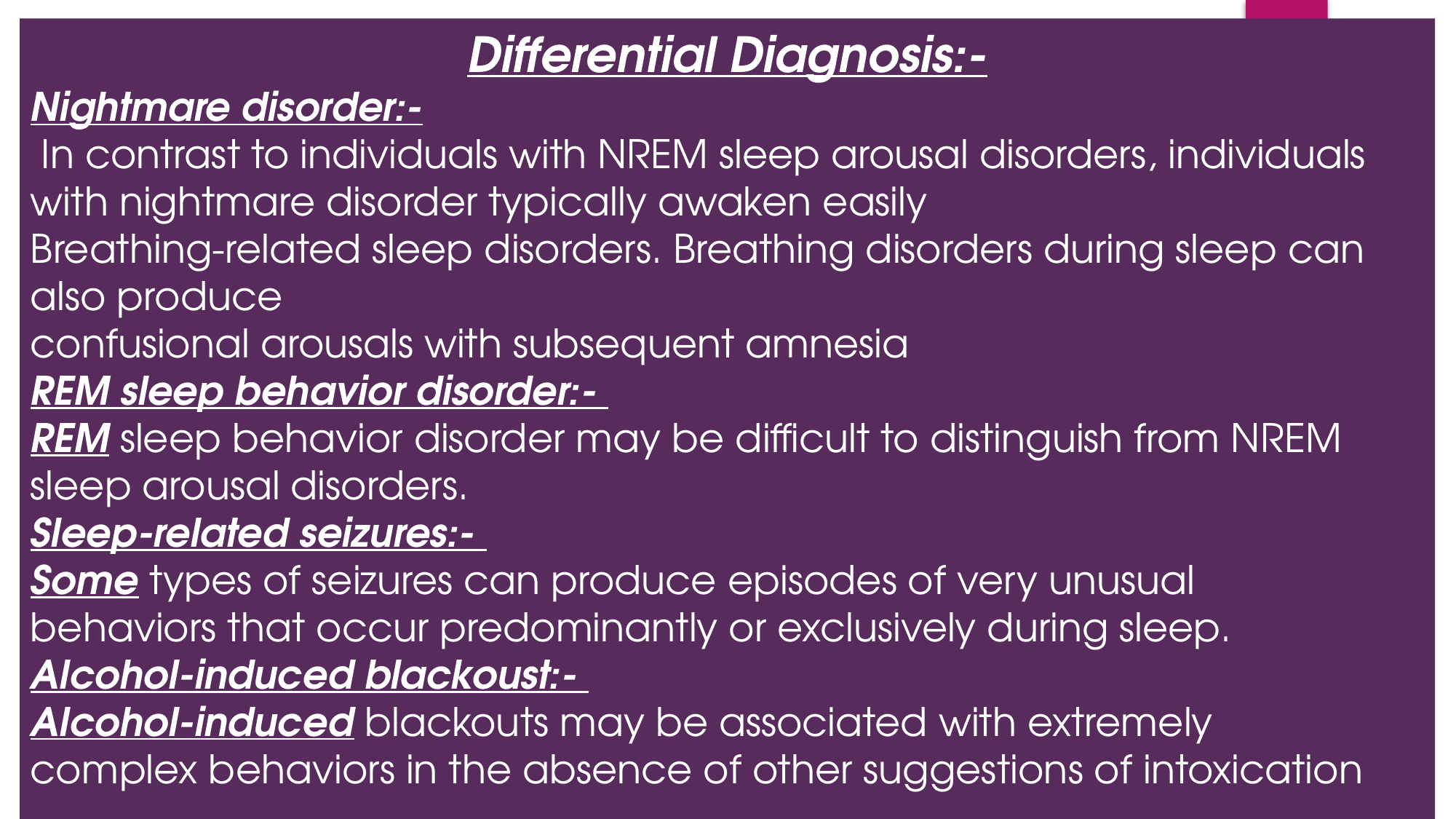

Differential Diagnosis:-
Nightmare disorder:-
 In contrast to individuals with NREM sleep arousal disorders, individuals with nightmare disorder typically awaken easily
Breathing-related sleep disorders. Breathing disorders during sleep can also produce
confusional arousals with subsequent amnesia
REM sleep behavior disorder:-
REM sleep behavior disorder may be difficult to distinguish from NREM sleep arousal disorders.
Sleep-related seizures:-
Some types of seizures can produce episodes of very unusual
behaviors that occur predominantly or exclusively during sleep.
Alcohol-induced blackoust:-
Alcohol-induced blackouts may be associated with extremely
complex behaviors in the absence of other suggestions of intoxication